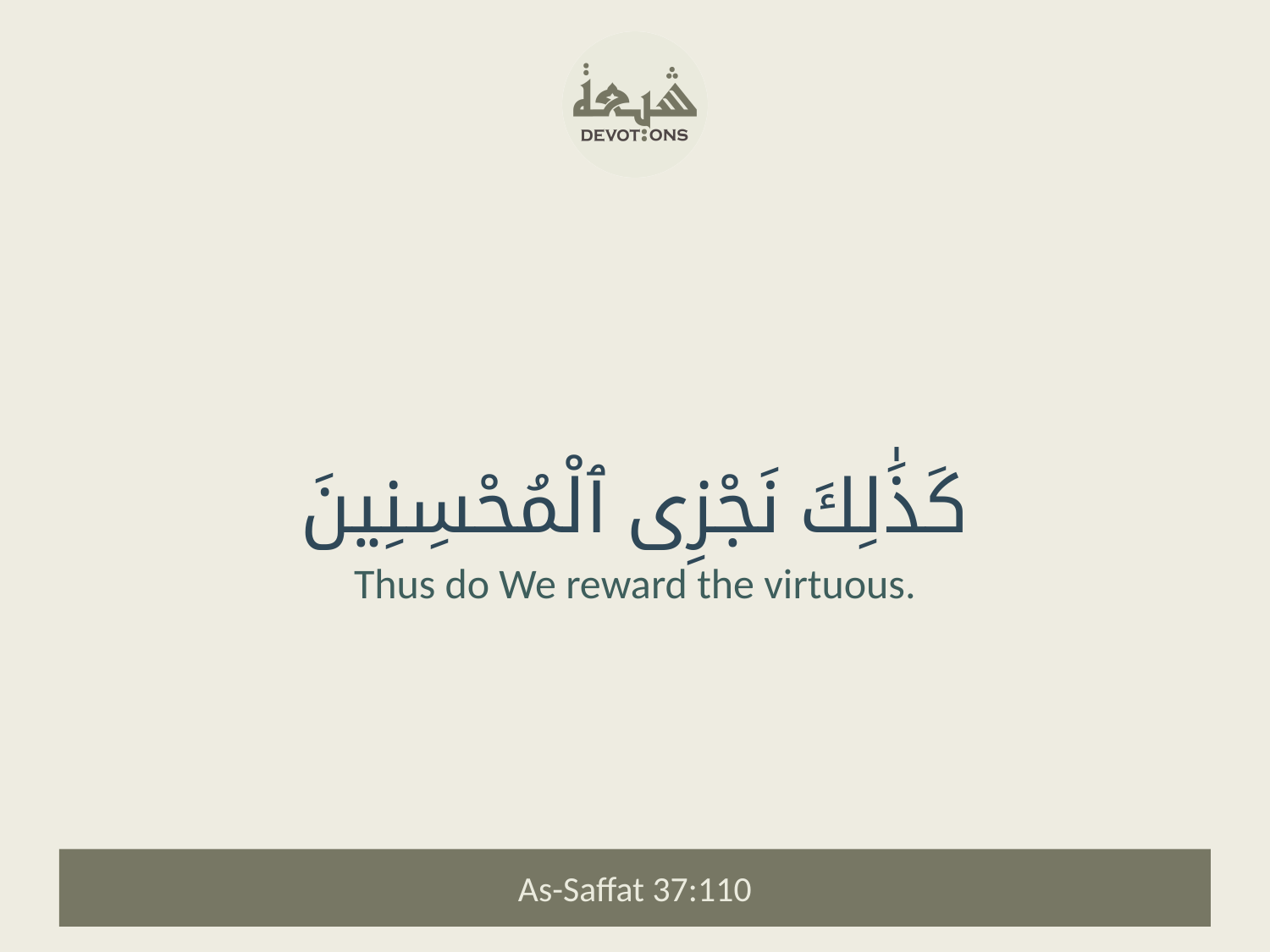

كَذَٰلِكَ نَجْزِى ٱلْمُحْسِنِينَ
Thus do We reward the virtuous.
As-Saffat 37:110